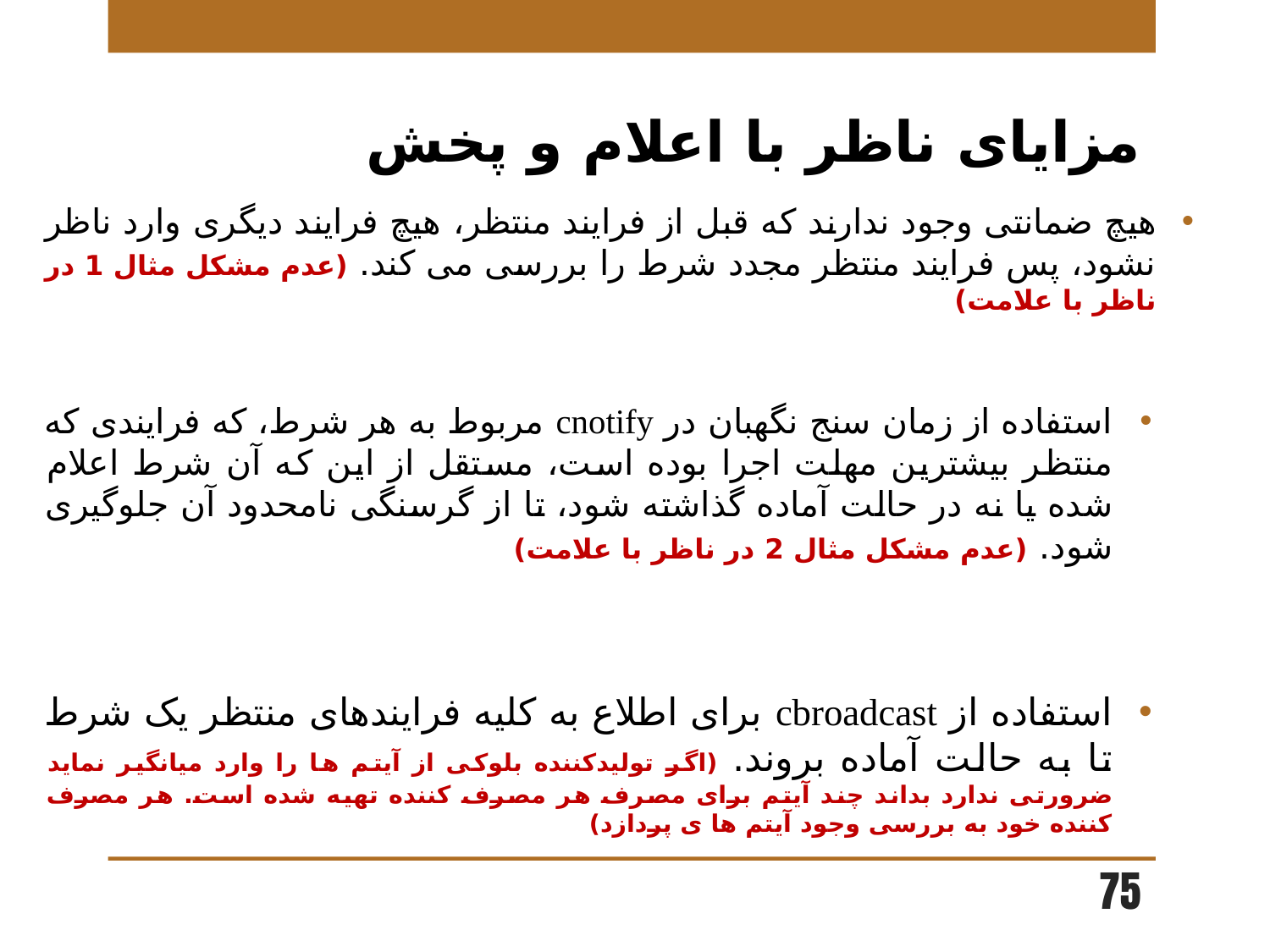

# مزایای ناظر با اعلام و پخش
هیچ ضمانتی وجود ندارند که قبل از فرایند منتظر، هیچ فرایند دیگری وارد ناظر نشود، پس فرایند منتظر مجدد شرط را بررسی می کند. (عدم مشکل مثال 1 در ناظر با علامت)

استفاده از زمان سنج نگهبان در cnotify مربوط به هر شرط، که فرایندی که منتظر بیشترین مهلت اجرا بوده است، مستقل از این که آن شرط اعلام شده یا نه در حالت آماده گذاشته شود، تا از گرسنگی نامحدود آن جلوگیری شود. (عدم مشکل مثال 2 در ناظر با علامت)

استفاده از cbroadcast برای اطلاع به کلیه فرایندهای منتظر یک شرط تا به حالت آماده بروند. (اگر تولیدکننده بلوکی از آیتم ها را وارد میانگیر نماید ضرورتی ندارد بداند چند آیتم برای مصرف هر مصرف کننده تهیه شده است. هر مصرف کننده خود به بررسی وجود آیتم ها ی پردازد)
75